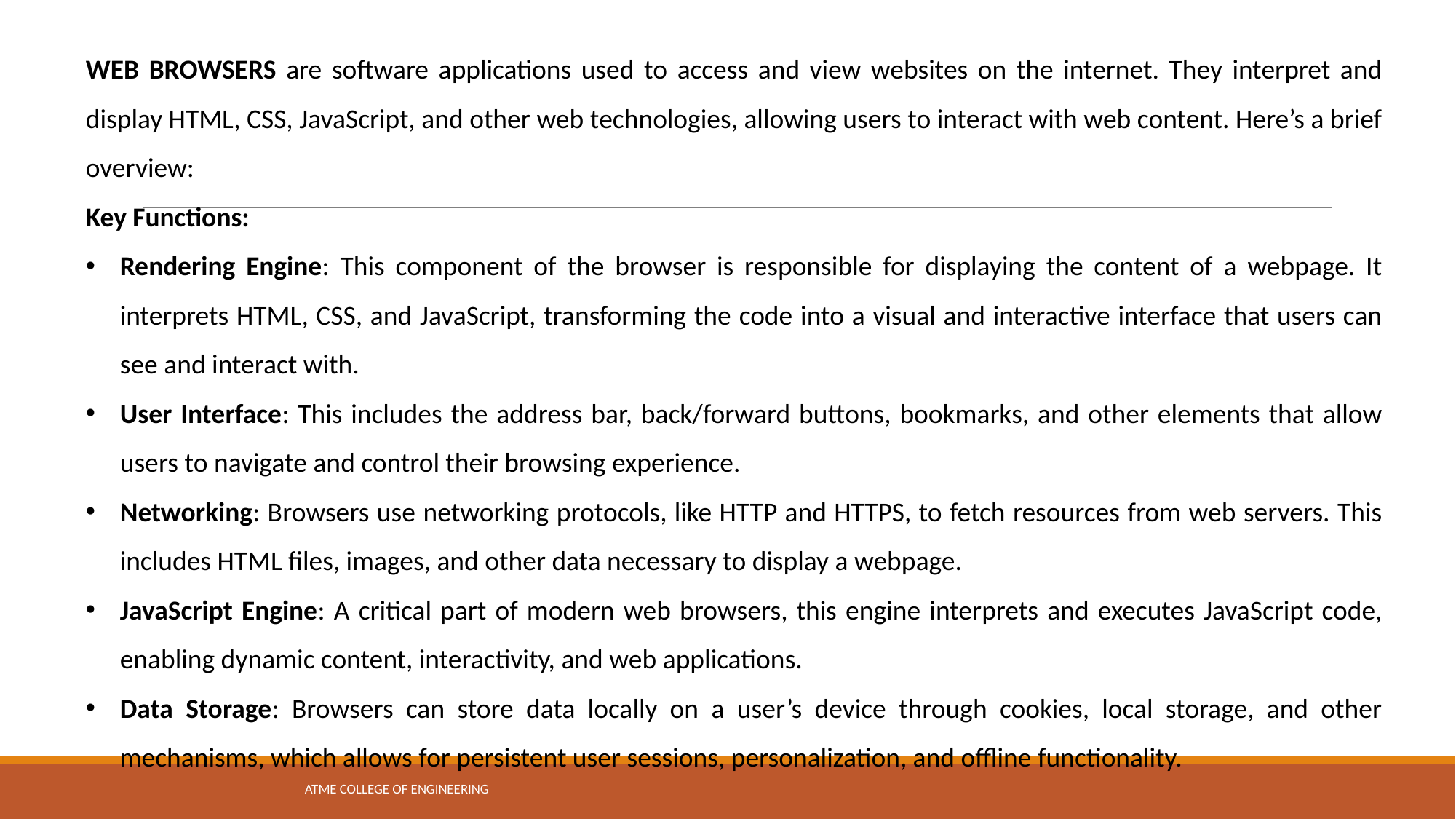

WEB BROWSERS are software applications used to access and view websites on the internet. They interpret and display HTML, CSS, JavaScript, and other web technologies, allowing users to interact with web content. Here’s a brief overview:
Key Functions:
Rendering Engine: This component of the browser is responsible for displaying the content of a webpage. It interprets HTML, CSS, and JavaScript, transforming the code into a visual and interactive interface that users can see and interact with.
User Interface: This includes the address bar, back/forward buttons, bookmarks, and other elements that allow users to navigate and control their browsing experience.
Networking: Browsers use networking protocols, like HTTP and HTTPS, to fetch resources from web servers. This includes HTML files, images, and other data necessary to display a webpage.
JavaScript Engine: A critical part of modern web browsers, this engine interprets and executes JavaScript code, enabling dynamic content, interactivity, and web applications.
Data Storage: Browsers can store data locally on a user’s device through cookies, local storage, and other mechanisms, which allows for persistent user sessions, personalization, and offline functionality.

ATME COLLEGE OF ENGINEERING